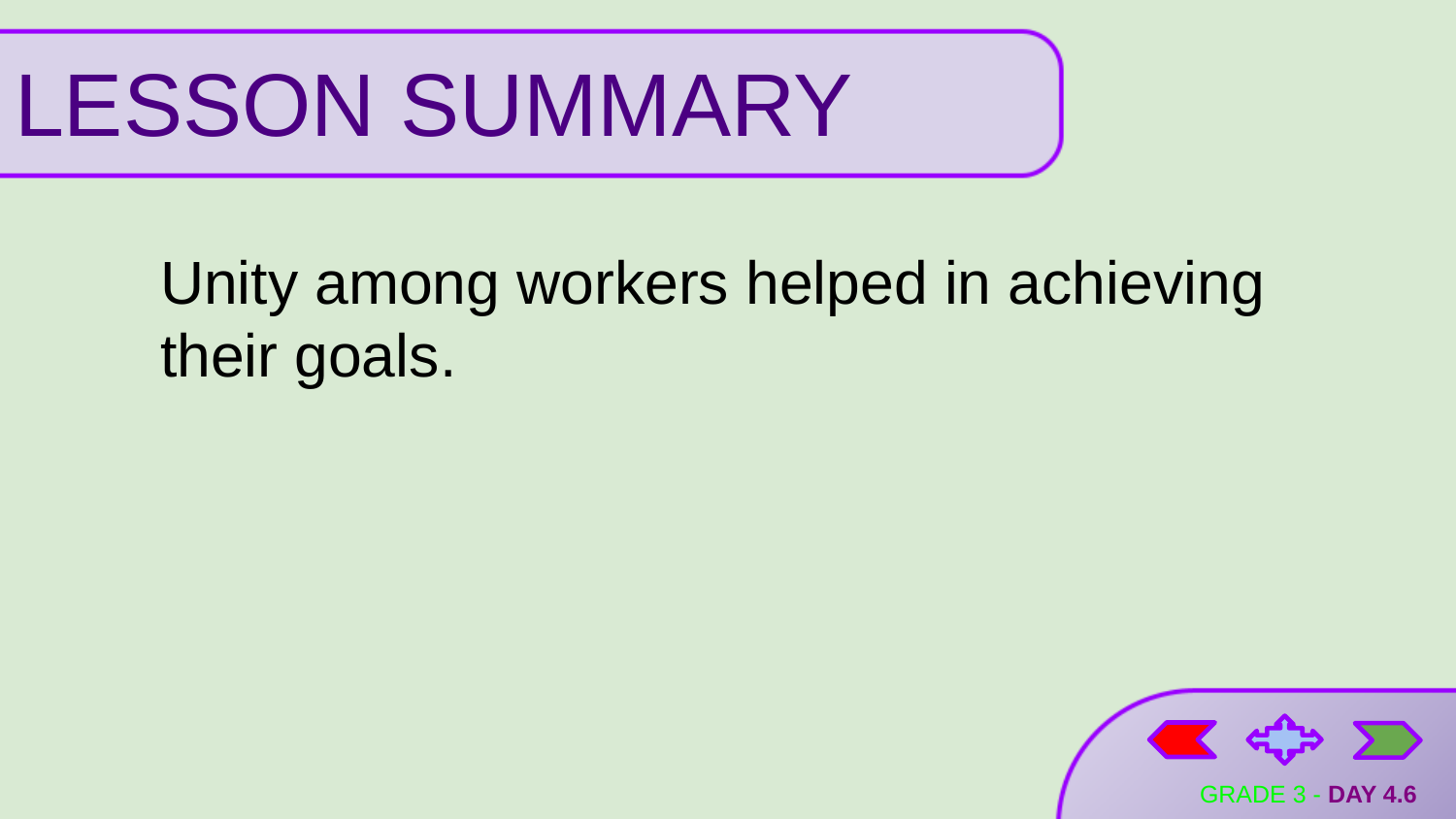

# LESSON SUMMARY

Unity among workers helped in achieving their goals.

GRADE 3 - DAY 4.6